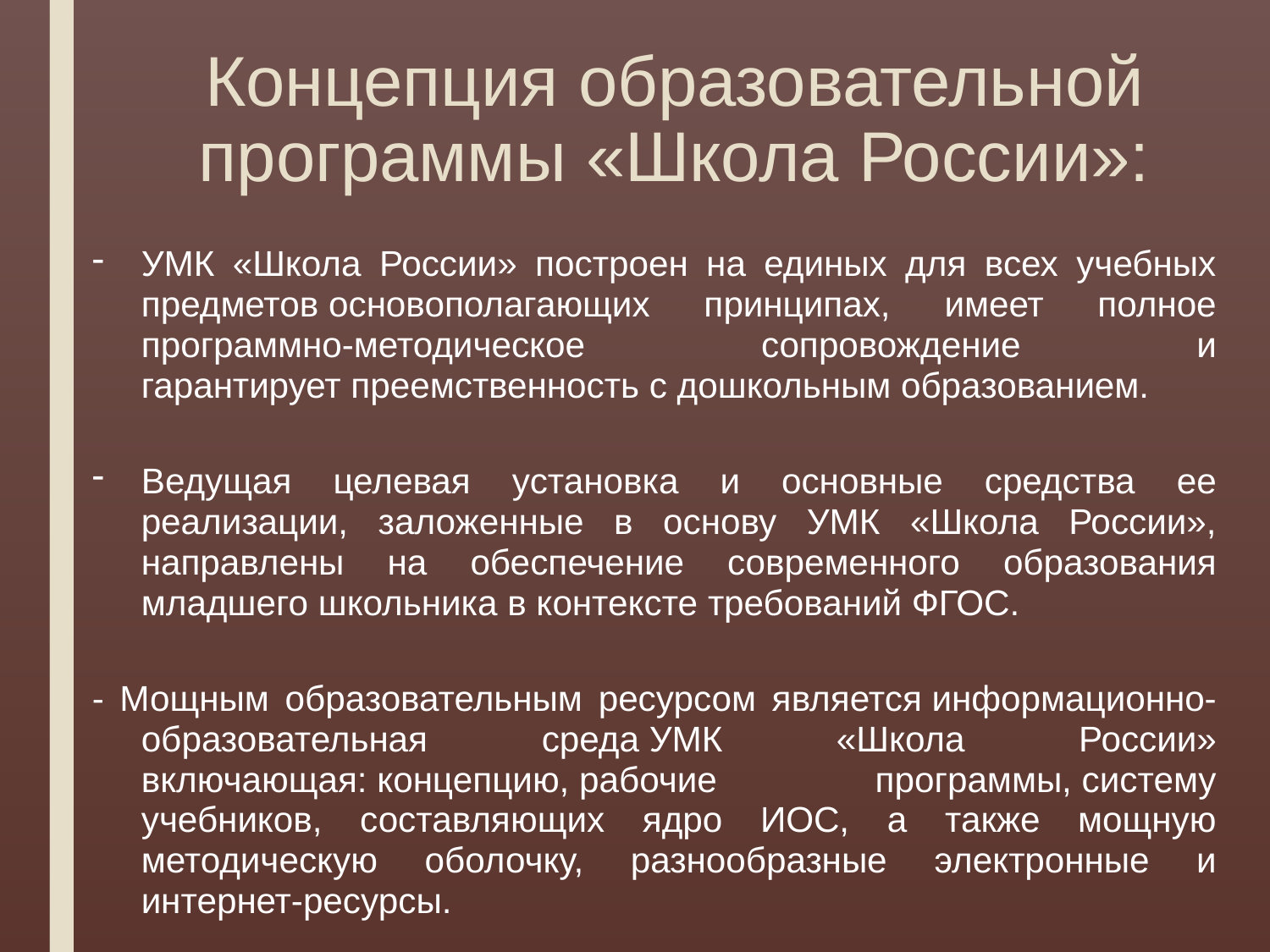

# Концепция образовательной программы «Школа России»:
УМК «Школа России» построен на единых для всех учебных предметов основополагающих принципах, имеет полное программно-методическое сопровождение и гарантирует преемственность с дошкольным образованием.

Ведущая целевая установка и основные средства ее реализации, заложенные в основу УМК «Школа России», направлены на обеспечение современного образования младшего школьника в контексте требований ФГОС.

- Мощным образовательным ресурсом является информационно-образовательная среда УМК «Школа России» включающая: концепцию, рабочие программы, систему учебников, составляющих ядро ИОС, а также мощную методическую оболочку, разнообразные электронные и интернет-ресурсы.